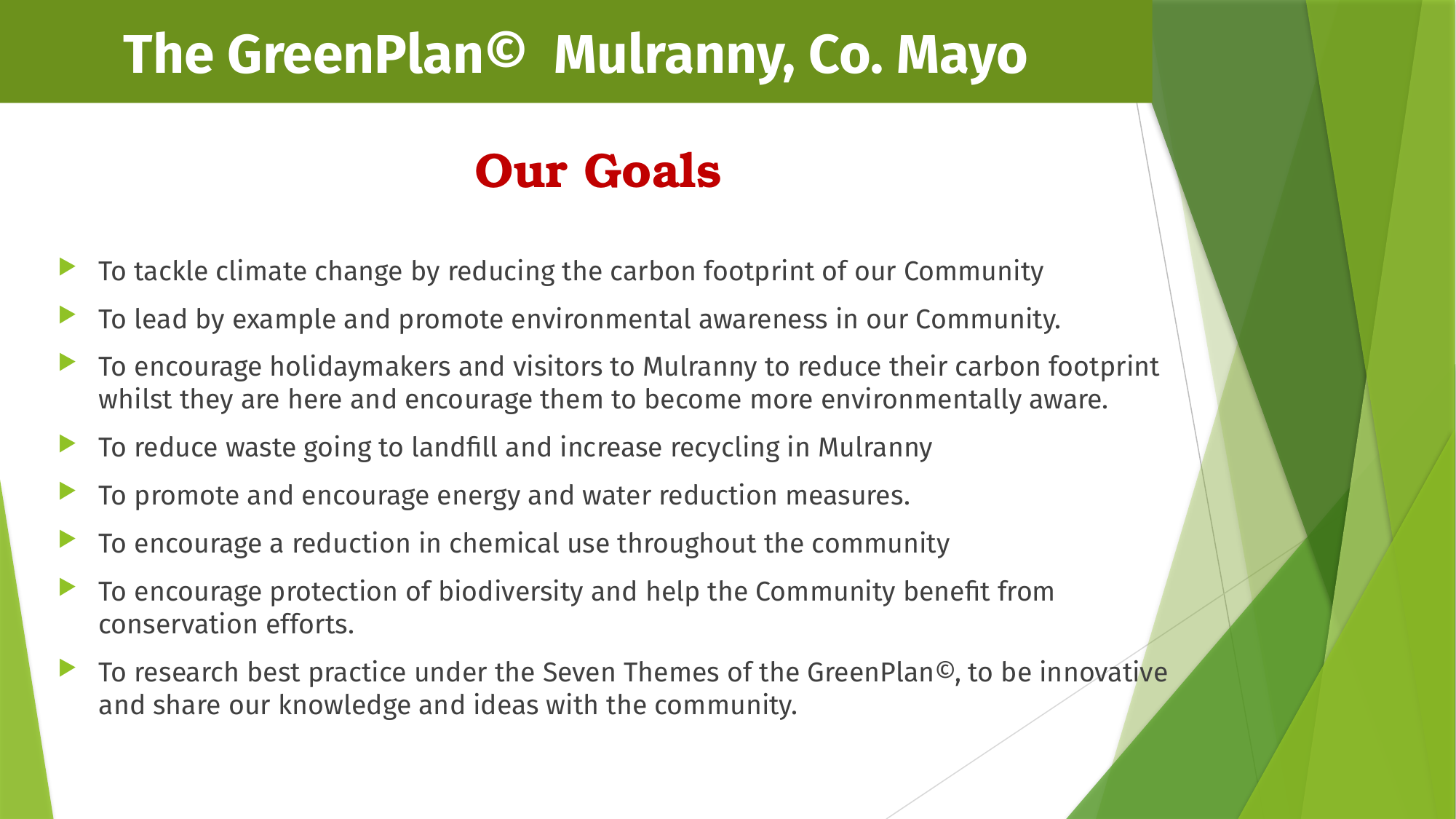

The GreenPlan©  Mulranny, Co. Mayo
Our Goals
To tackle climate change by reducing the carbon footprint of our Community
To lead by example and promote environmental awareness in our Community.
To encourage holidaymakers and visitors to Mulranny to reduce their carbon footprint whilst they are here and encourage them to become more environmentally aware.
To reduce waste going to landfill and increase recycling in Mulranny
To promote and encourage energy and water reduction measures.
To encourage a reduction in chemical use throughout the community
To encourage protection of biodiversity and help the Community benefit from conservation efforts.
To research best practice under the Seven Themes of the GreenPlan©, to be innovative and share our knowledge and ideas with the community.